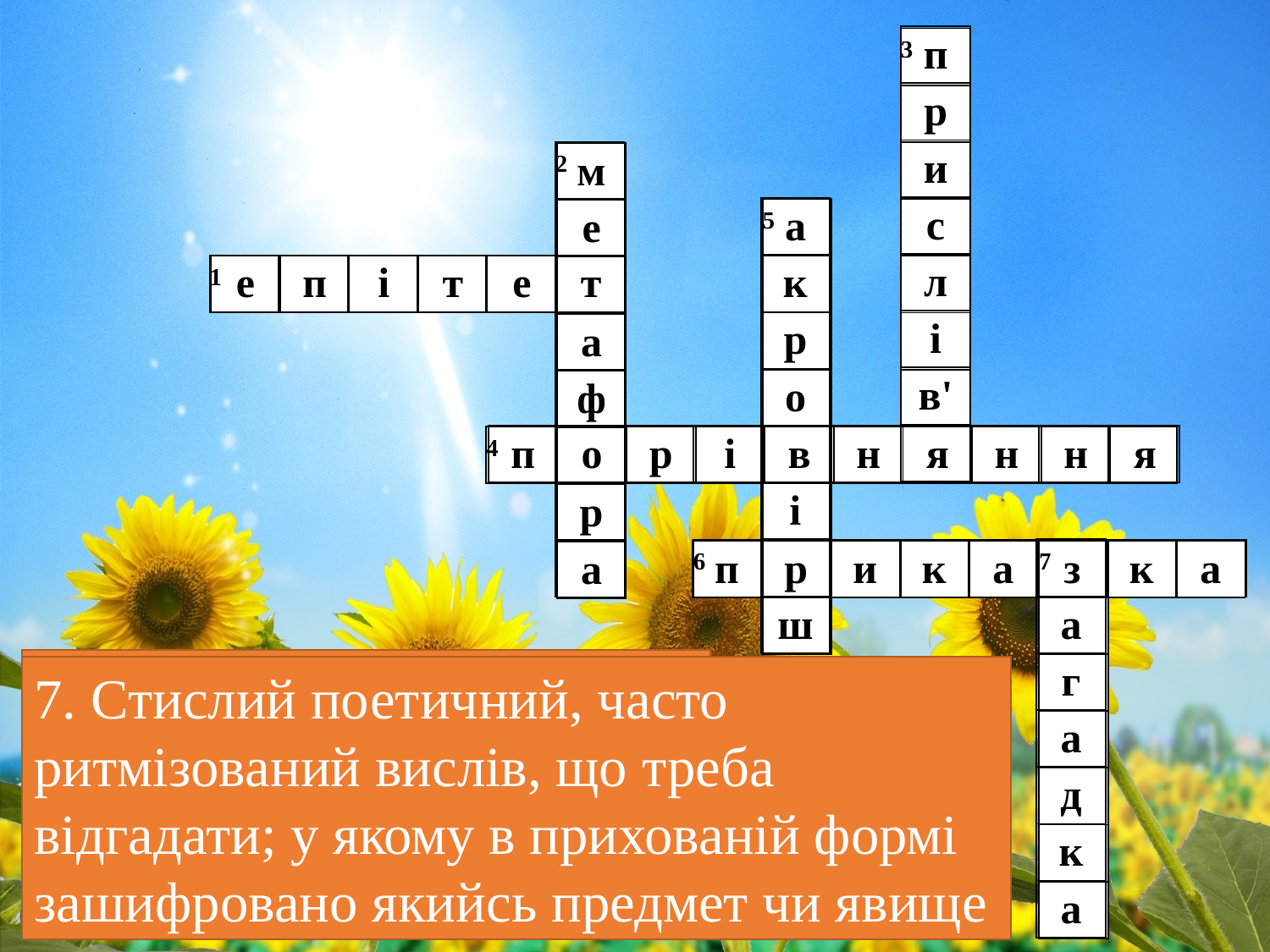

| п |
| --- |
| р |
| и |
| с |
| л |
| і |
| в' |
|  |
|  |  |  |  |  |  |  |  |  |  | 3 |  |  |  |  |
| --- | --- | --- | --- | --- | --- | --- | --- | --- | --- | --- | --- | --- | --- | --- |
|  |  |  |  |  |  |  |  |  |  |  |  |  |  |  |
|  |  |  |  |  | 2 |  |  |  |  |  |  |  |  |  |
|  |  |  |  |  |  |  |  | 5 |  |  |  |  |  |  |
| 1 |  |  |  |  |  |  |  |  |  |  |  |  |  |  |
|  |  |  |  |  |  |  |  |  |  |  |  |  |  |  |
|  |  |  |  |  |  |  |  |  |  |  |  |  |  |  |
|  |  |  |  | 4 |  |  |  |  |  |  |  |  |  |  |
|  |  |  |  |  |  |  |  |  |  |  |  |  |  |  |
|  |  |  |  |  |  |  | 6 |  |  |  |  | 7 |  |  |
|  |  |  |  |  |  |  |  |  |  |  |  |  |  |  |
|  |  |  |  |  |  |  |  |  |  |  |  |  |  |  |
|  |  |  |  |  |  |  |  |  |  |  |  |  |  |  |
|  |  |  |  |  |  |  |  |  |  |  |  |  |  |  |
|  |  |  |  |  |  |  |  |  |  |  |  |  |  |  |
|  |  |  |  |  |  |  |  |  |  |  |  |  |  |  |
| м |
| --- |
| е |
|  |
| а |
| ф |
|  |
| р |
| а |
| а |
| --- |
| к |
| р |
| о |
|  |
| і |
|  |
| ш |
| е | п | і | т | е | т |
| --- | --- | --- | --- | --- | --- |
| п | о | р | і | в | н | я | н | н | я |
| --- | --- | --- | --- | --- | --- | --- | --- | --- | --- |
|  |
| --- |
| а |
| г |
| а |
| д |
| к |
| а |
| п | р | и | к | а | з | к | а |
| --- | --- | --- | --- | --- | --- | --- | --- |
4. Порівняння якоїсь істоти чи предмета з іншою істотою чи предметом
7. Стислий поетичний, часто ритмізований вислів, що треба відгадати; у якому в прихованій формі зашифровано якийсь предмет чи явище
6.Влучний вислів, який не виражає закінченої думки й не має повчального змісту
2. Образний вислів, у якому ознаки одного предмета чи дії переносяться на інший за подібністю
3. Короткий стійкий народний вислів з повчальним змістом, що виражає закінчену думку
5. Загадка, відгадку на яку можна прочитати за першими літерами кожного рядка
1. Яскраве образне визначення, поетичне означення